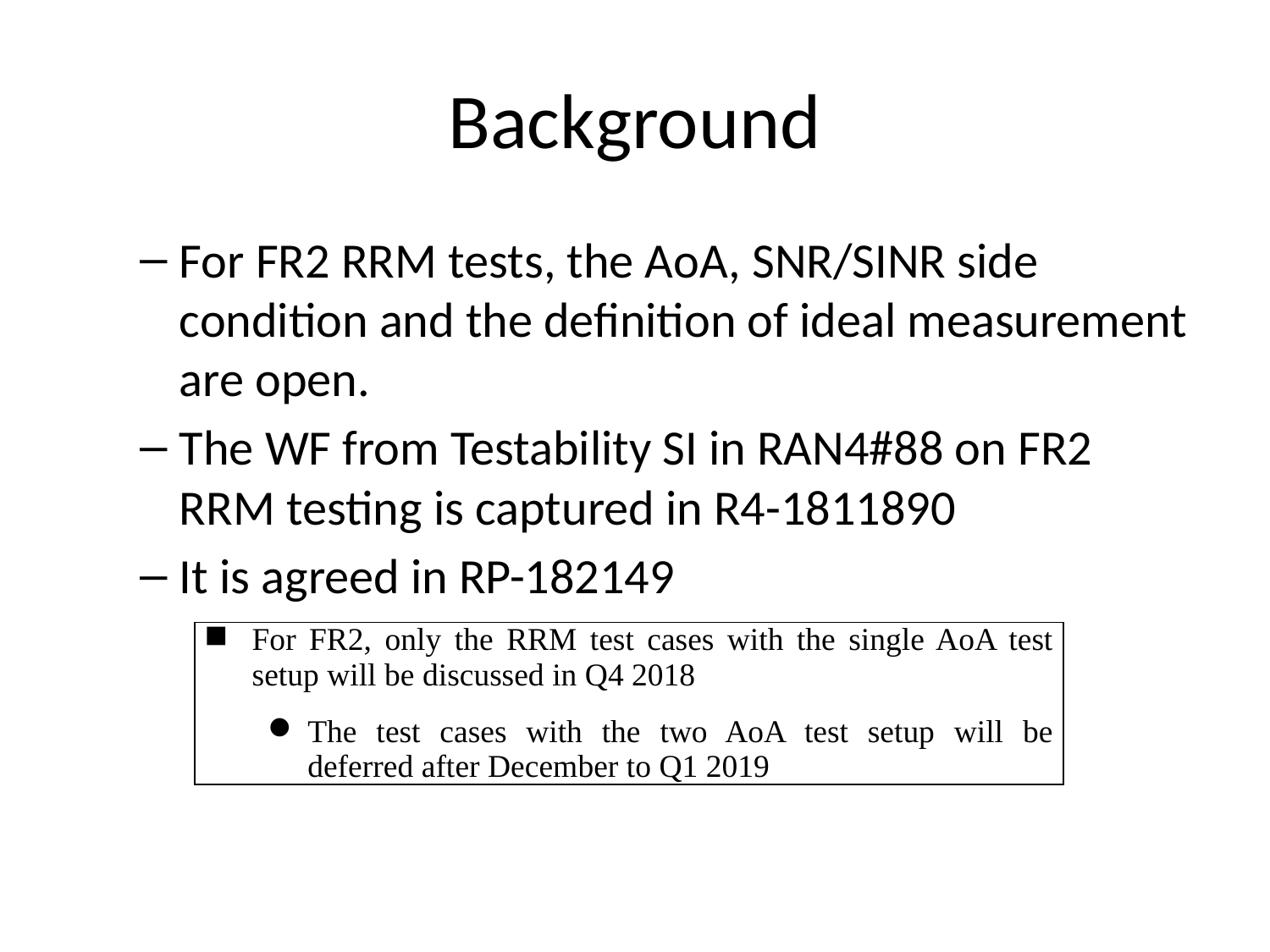

# Background
For FR2 RRM tests, the AoA, SNR/SINR side condition and the definition of ideal measurement are open.
The WF from Testability SI in RAN4#88 on FR2 RRM testing is captured in R4-1811890
It is agreed in RP-182149

| For FR2, only the RRM test cases with the single AoA test setup will be discussed in Q4 2018 The test cases with the two AoA test setup will be deferred after December to Q1 2019 |
| --- |